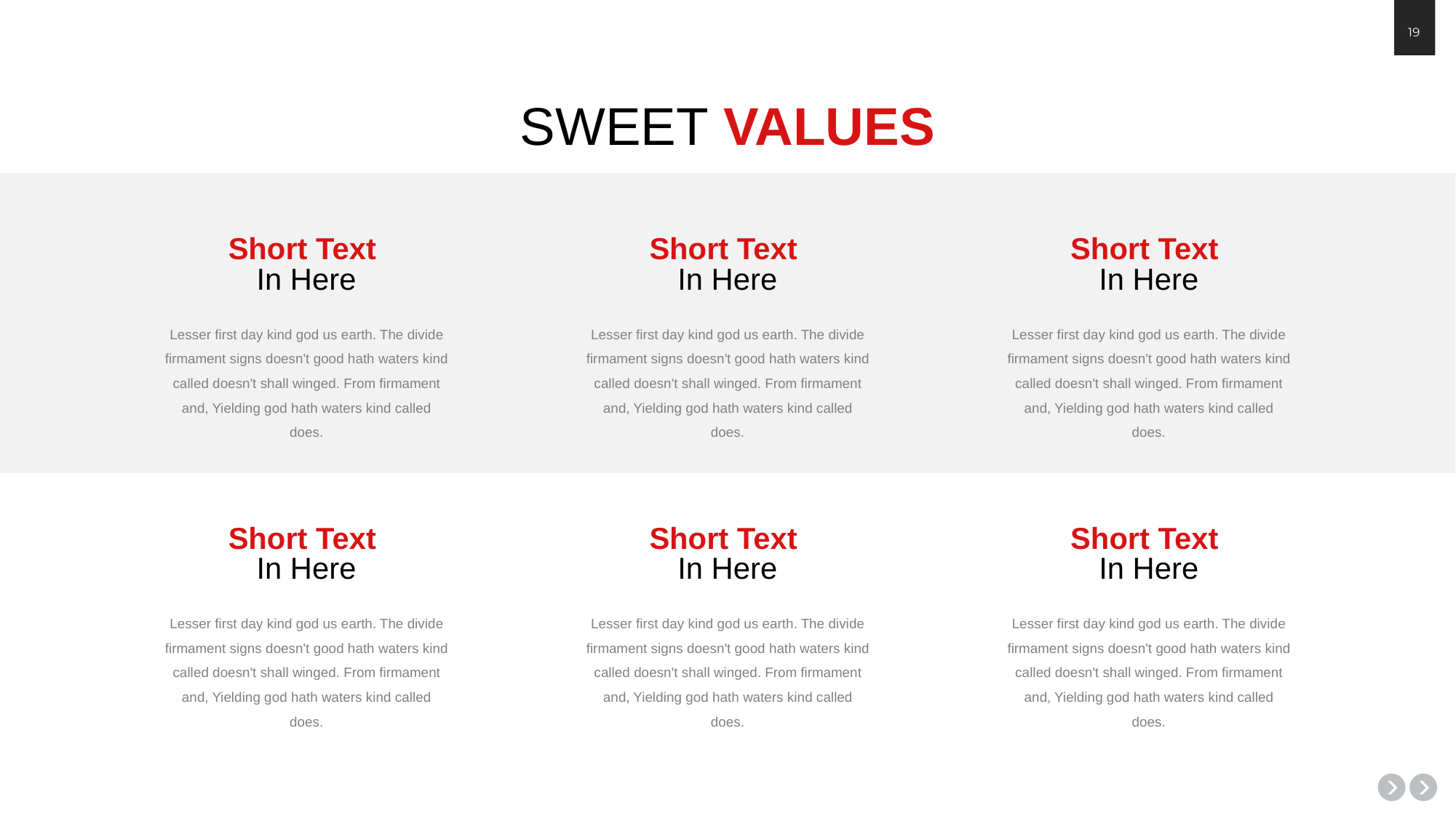

SWEET VALUES

Short Text
In Here
Lesser first day kind god us earth. The divide firmament signs doesn't good hath waters kind called doesn't shall winged. From firmament and, Yielding god hath waters kind called does.
Short Text
In Here
Lesser first day kind god us earth. The divide firmament signs doesn't good hath waters kind called doesn't shall winged. From firmament and, Yielding god hath waters kind called does.
Short Text
In Here
Lesser first day kind god us earth. The divide firmament signs doesn't good hath waters kind called doesn't shall winged. From firmament and, Yielding god hath waters kind called does.
Short Text
In Here
Lesser first day kind god us earth. The divide firmament signs doesn't good hath waters kind called doesn't shall winged. From firmament and, Yielding god hath waters kind called does.
Short Text
In Here
Lesser first day kind god us earth. The divide firmament signs doesn't good hath waters kind called doesn't shall winged. From firmament and, Yielding god hath waters kind called does.
Short Text
In Here
Lesser first day kind god us earth. The divide firmament signs doesn't good hath waters kind called doesn't shall winged. From firmament and, Yielding god hath waters kind called does.